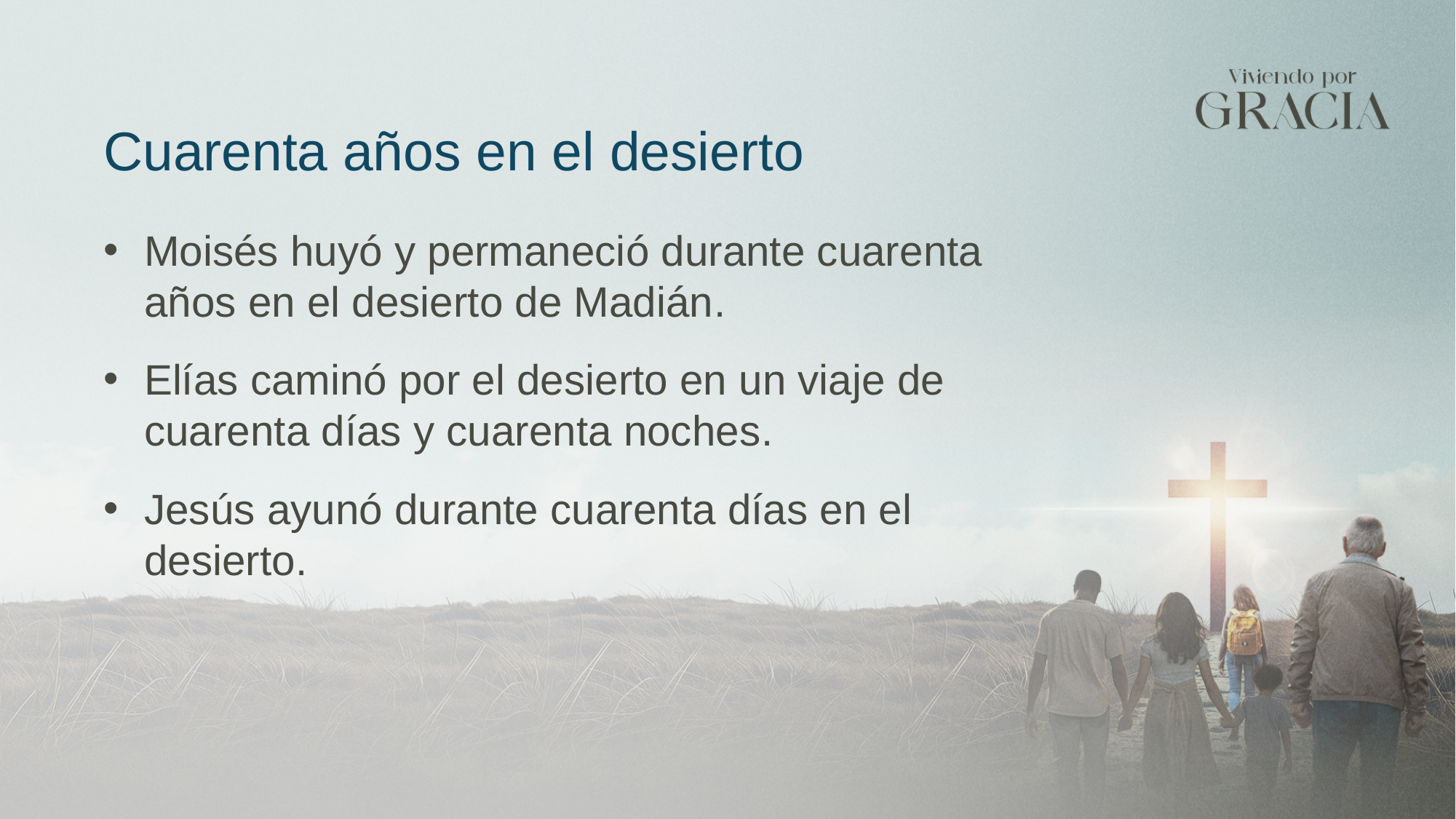

Cuarenta años en el desierto
Moisés huyó y permaneció durante cuarenta años en el desierto de Madián.
Elías caminó por el desierto en un viaje de cuarenta días y cuarenta noches.
Jesús ayunó durante cuarenta días en el desierto.